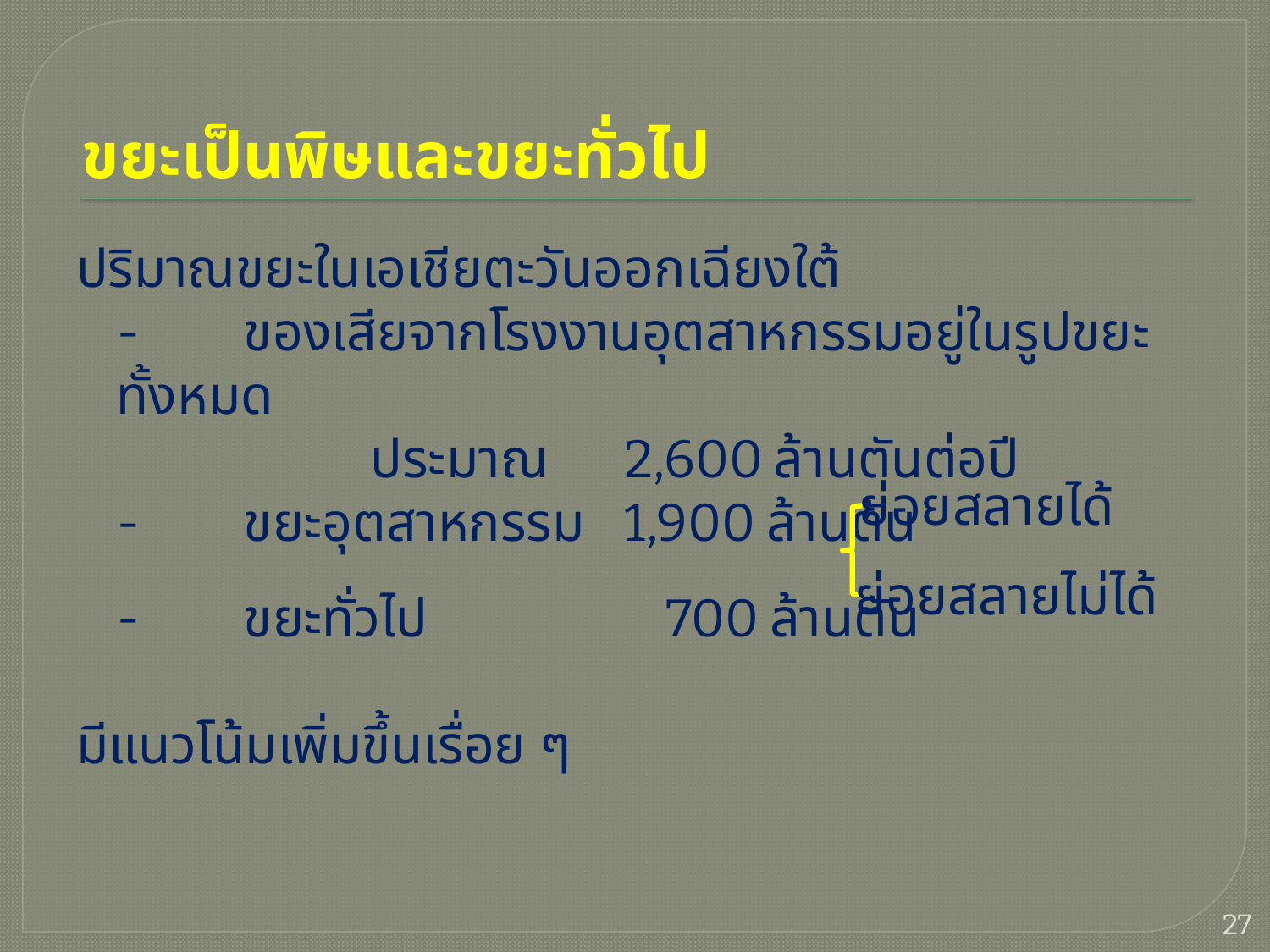

ขยะเป็นพิษและขยะทั่วไป
ปริมาณขยะในเอเชียตะวันออกเฉียงใต้
	-	ของเสียจากโรงงานอุตสาหกรรมอยู่ในรูปขยะทั้งหมด
			ประมาณ 	2,600 ล้านตันต่อปี
	-	ขยะอุตสาหกรรม  	1,900 ล้านตัน
	-	ขยะทั่วไป   		   700 ล้านตัน

มีแนวโน้มเพิ่มขึ้นเรื่อย ๆ
ย่อยสลายได้

ย่อยสลายไม่ได้
27